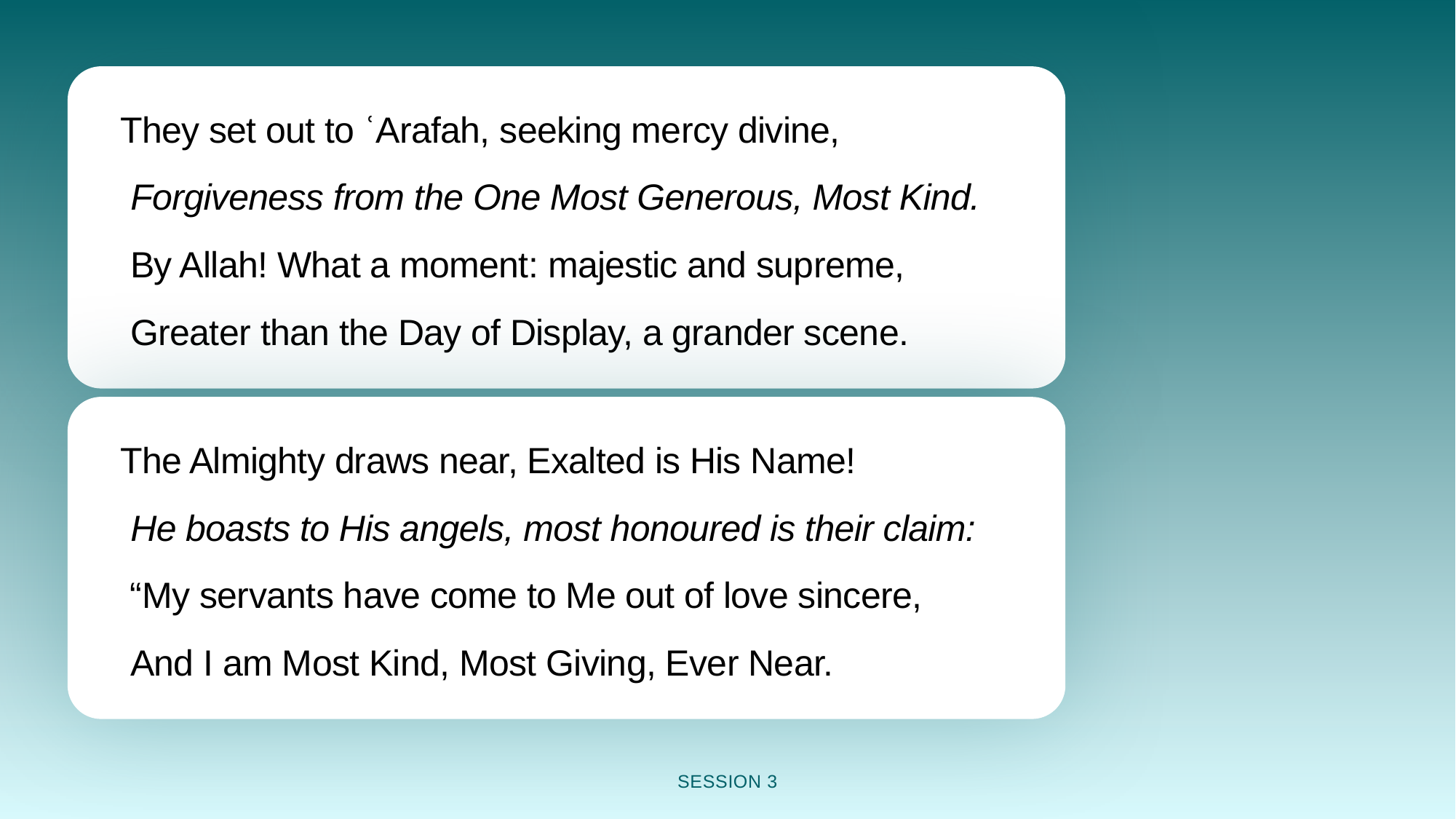

/
They set out to ʿArafah, seeking mercy divine,
 Forgiveness from the One Most Generous, Most Kind.
 By Allah! What a moment: majestic and supreme,
 Greater than the Day of Display, a grander scene.
The Almighty draws near, Exalted is His Name!
 He boasts to His angels, most honoured is their claim:
 “My servants have come to Me out of love sincere,
 And I am Most Kind, Most Giving, Ever Near.
SESSION 3